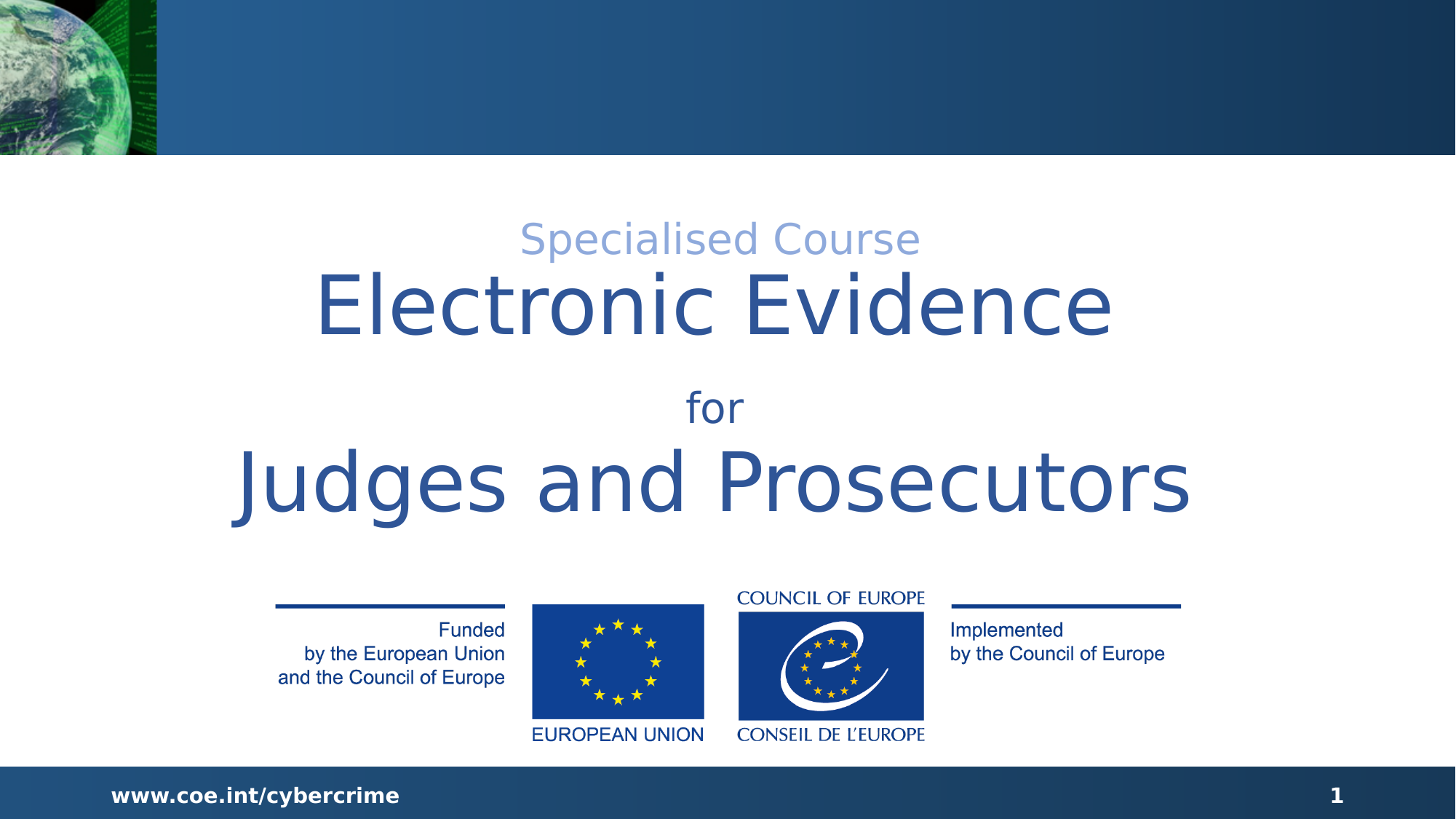

# Specialised Course Electronic Evidence for Judges and Prosecutors
1
www.coe.int/cybercrime